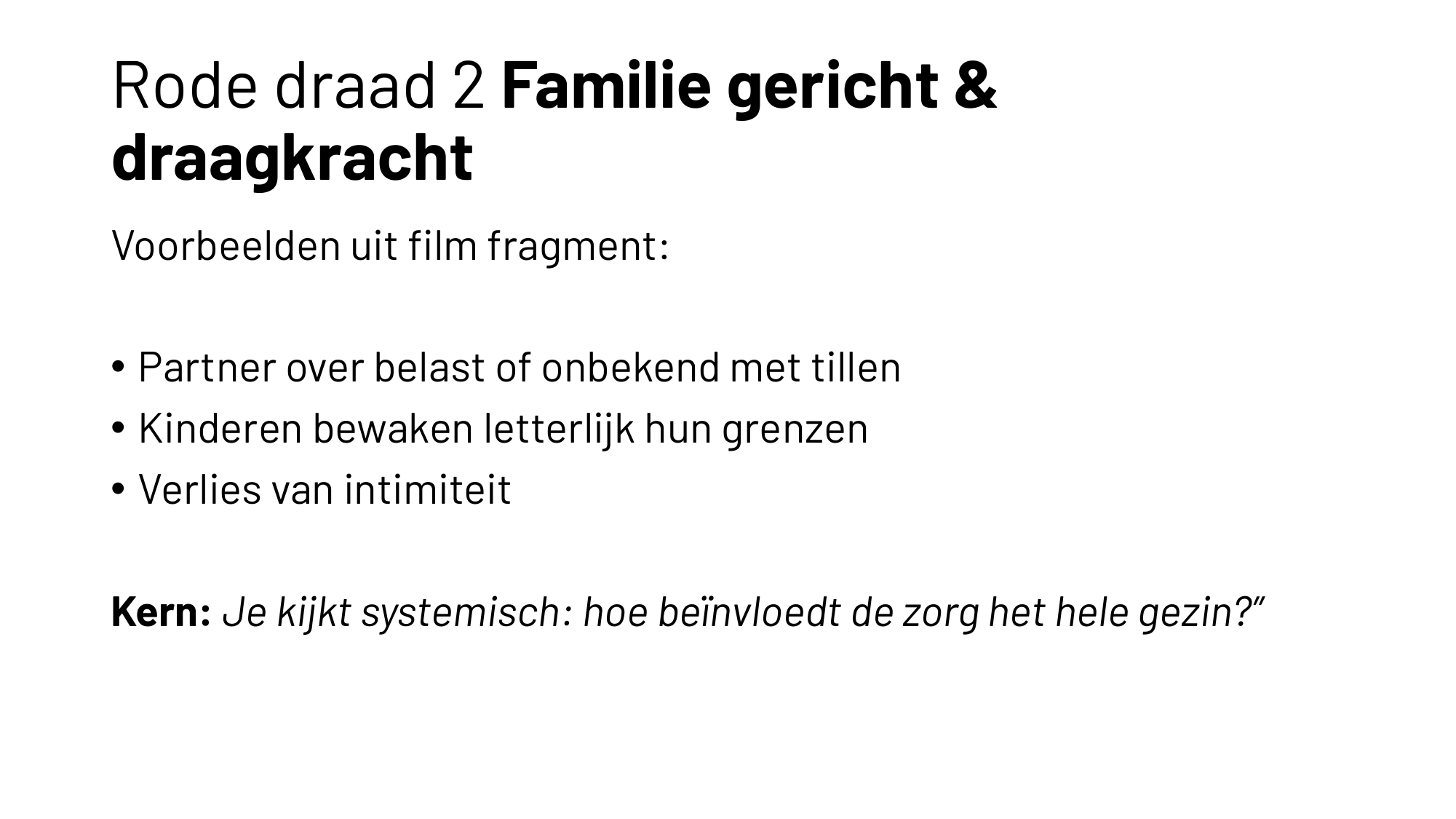

# Rode draad 2 Familie gericht & draagkracht
Voorbeelden uit film fragment:

Partner over belast of onbekend met tillen
Kinderen bewaken letterlijk hun grenzen
Verlies van intimiteit

Kern: Je kijkt systemisch: hoe beïnvloedt de zorg het hele gezin?”